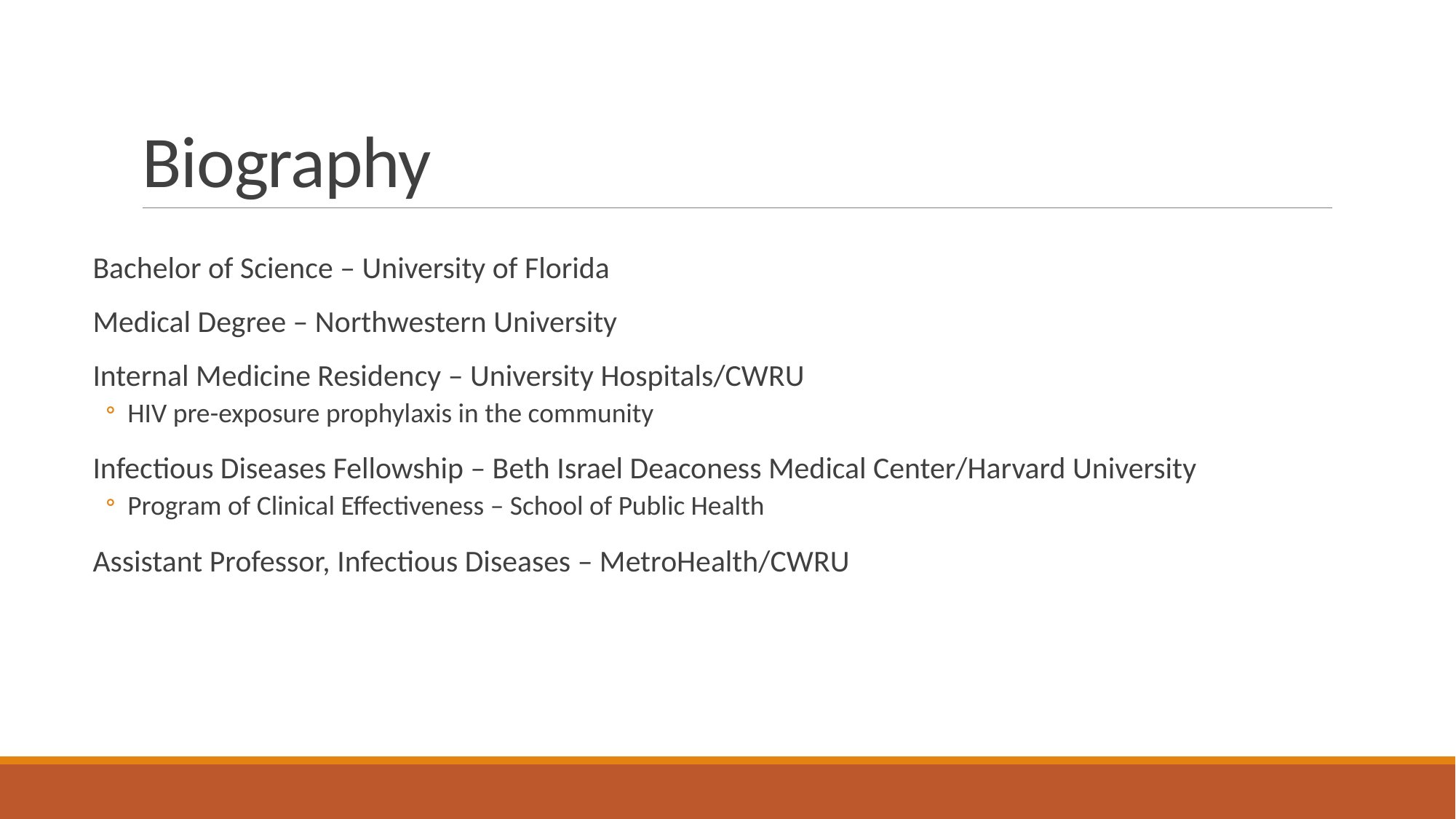

# Biography
Bachelor of Science – University of Florida
Medical Degree – Northwestern University
Internal Medicine Residency – University Hospitals/CWRU
HIV pre-exposure prophylaxis in the community
Infectious Diseases Fellowship – Beth Israel Deaconess Medical Center/Harvard University
Program of Clinical Effectiveness – School of Public Health
Assistant Professor, Infectious Diseases – MetroHealth/CWRU